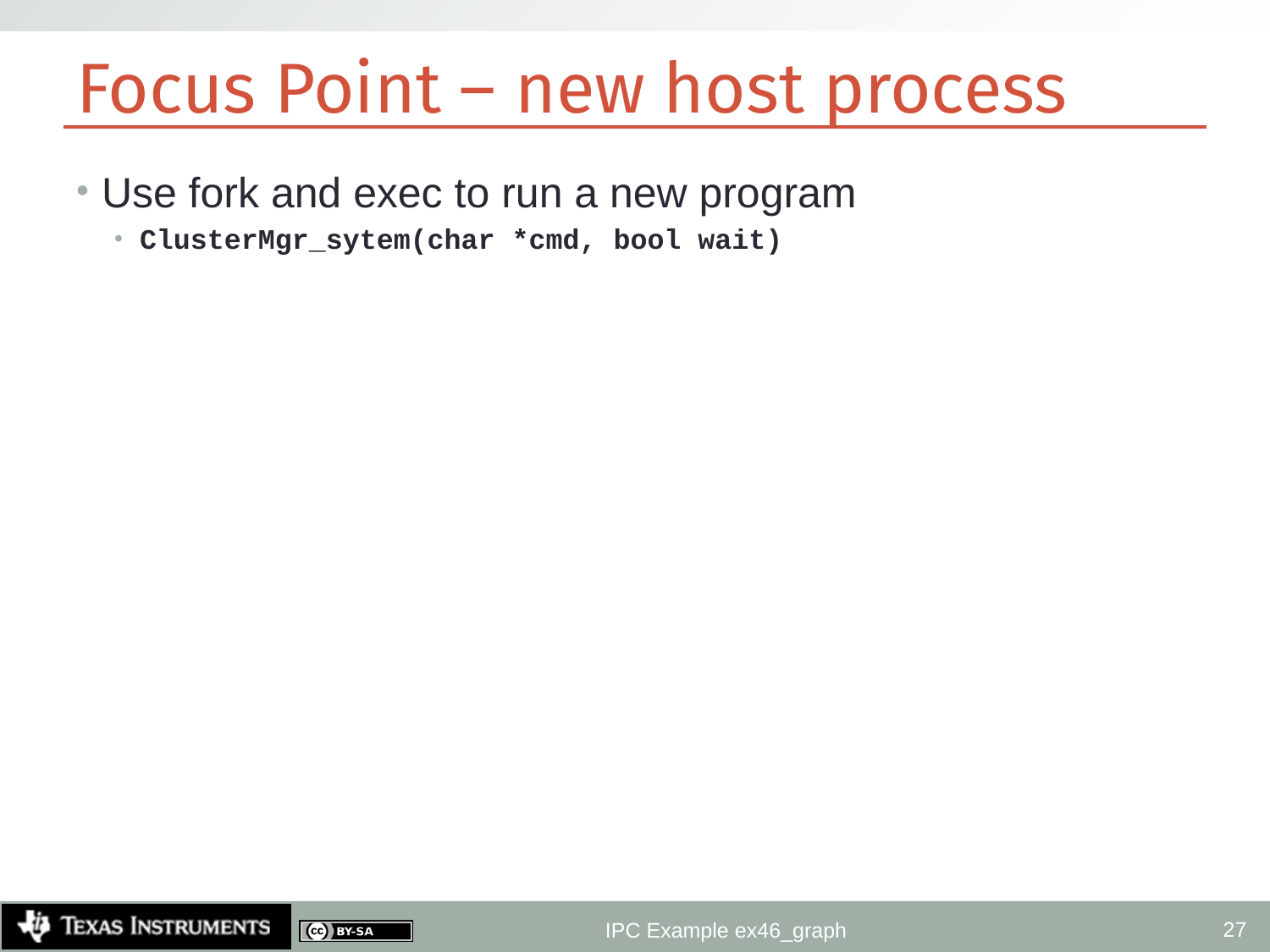

# Focus Point – new host process
Use fork and exec to run a new program
ClusterMgr_sytem(char *cmd, bool wait)
27
IPC Example ex46_graph